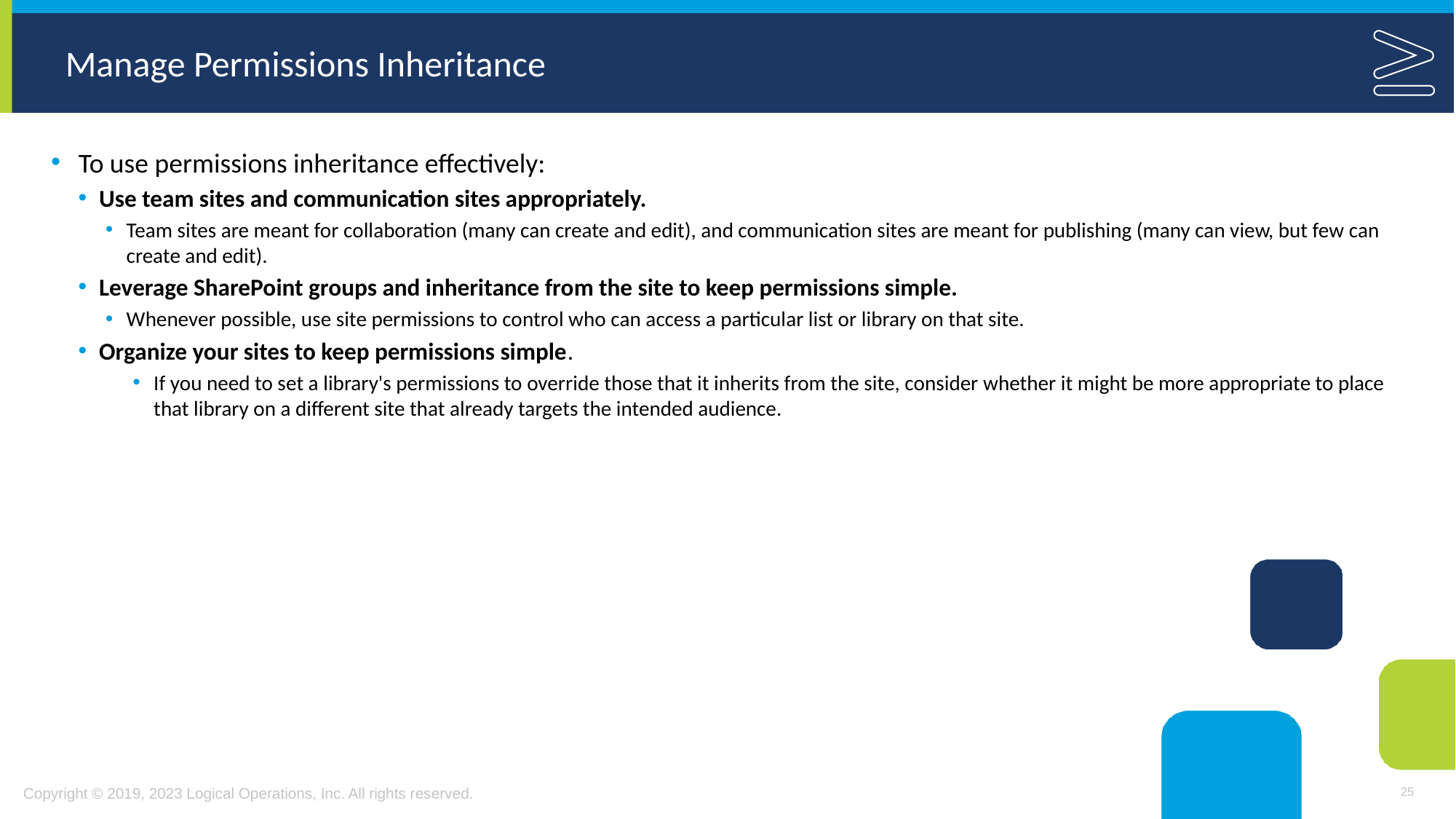

# Manage Permissions Inheritance
To use permissions inheritance effectively:
Use team sites and communication sites appropriately.
Team sites are meant for collaboration (many can create and edit), and communication sites are meant for publishing (many can view, but few can create and edit).
Leverage SharePoint groups and inheritance from the site to keep permissions simple.
Whenever possible, use site permissions to control who can access a particular list or library on that site.
Organize your sites to keep permissions simple.
If you need to set a library's permissions to override those that it inherits from the site, consider whether it might be more appropriate to place that library on a different site that already targets the intended audience.

25